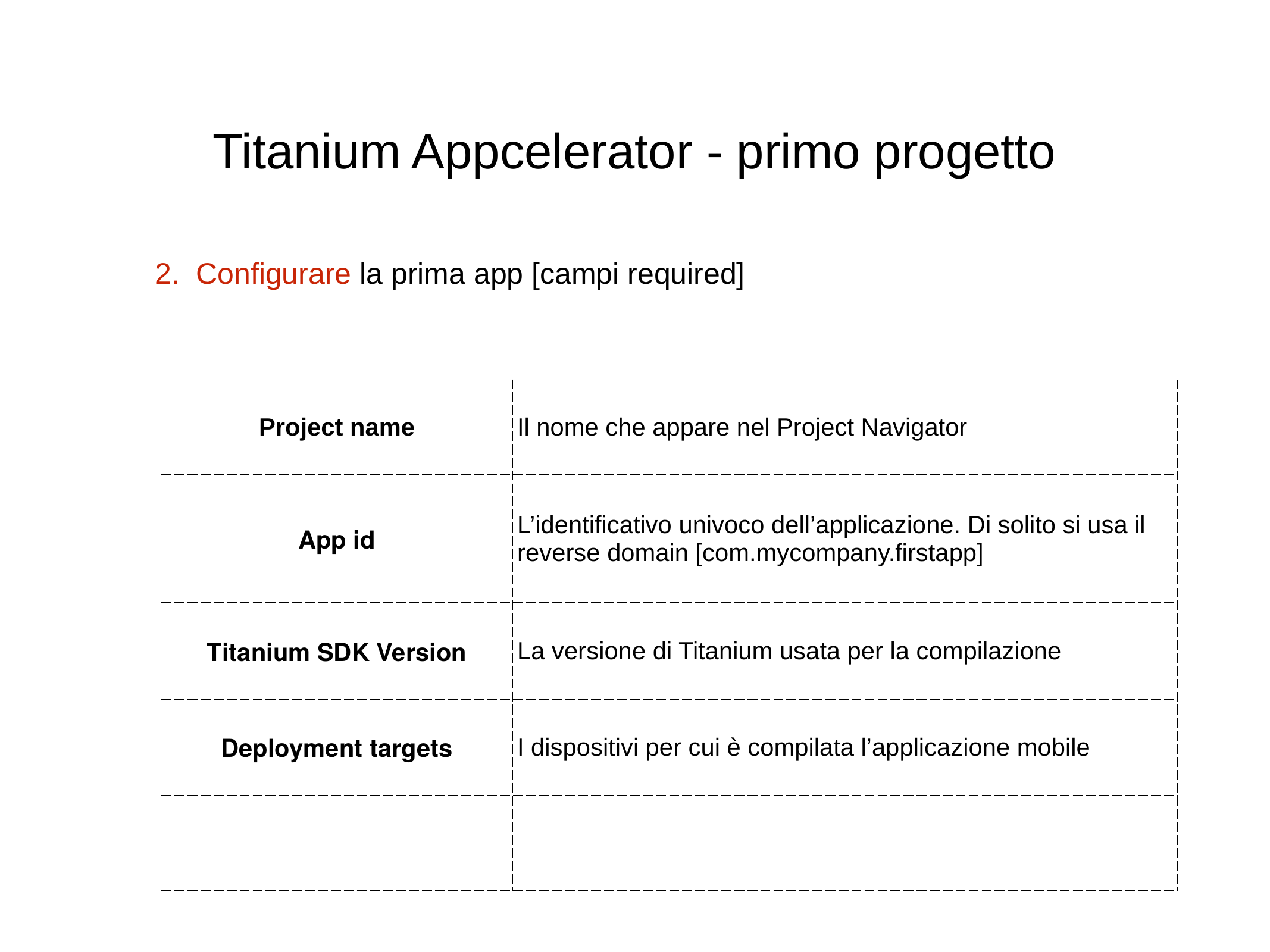

# Titanium Appcelerator - primo progetto
Configurare la prima app [campi required]
| Project name | Il nome che appare nel Project Navigator |
| --- | --- |
| App id | L’identificativo univoco dell’applicazione. Di solito si usa il reverse domain [com.mycompany.firstapp] |
| Titanium SDK Version | La versione di Titanium usata per la compilazione |
| Deployment targets | I dispositivi per cui è compilata l’applicazione mobile |
|  |  |